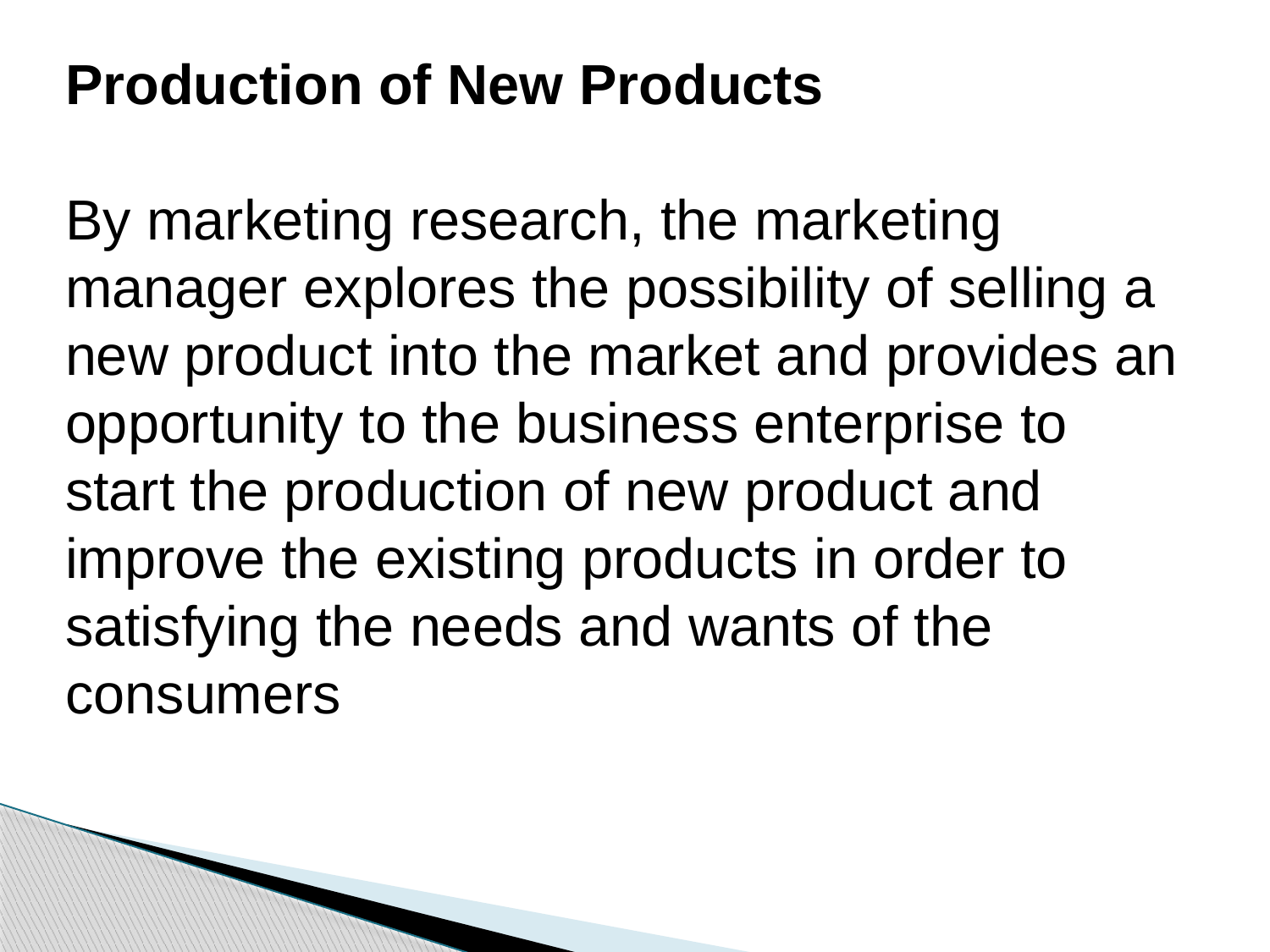

Production of New Products

By marketing research, the marketing manager explores the possibility of selling a new product into the market and provides an opportunity to the business enterprise to start the production of new product and improve the existing products in order to satisfying the needs and wants of the consumers